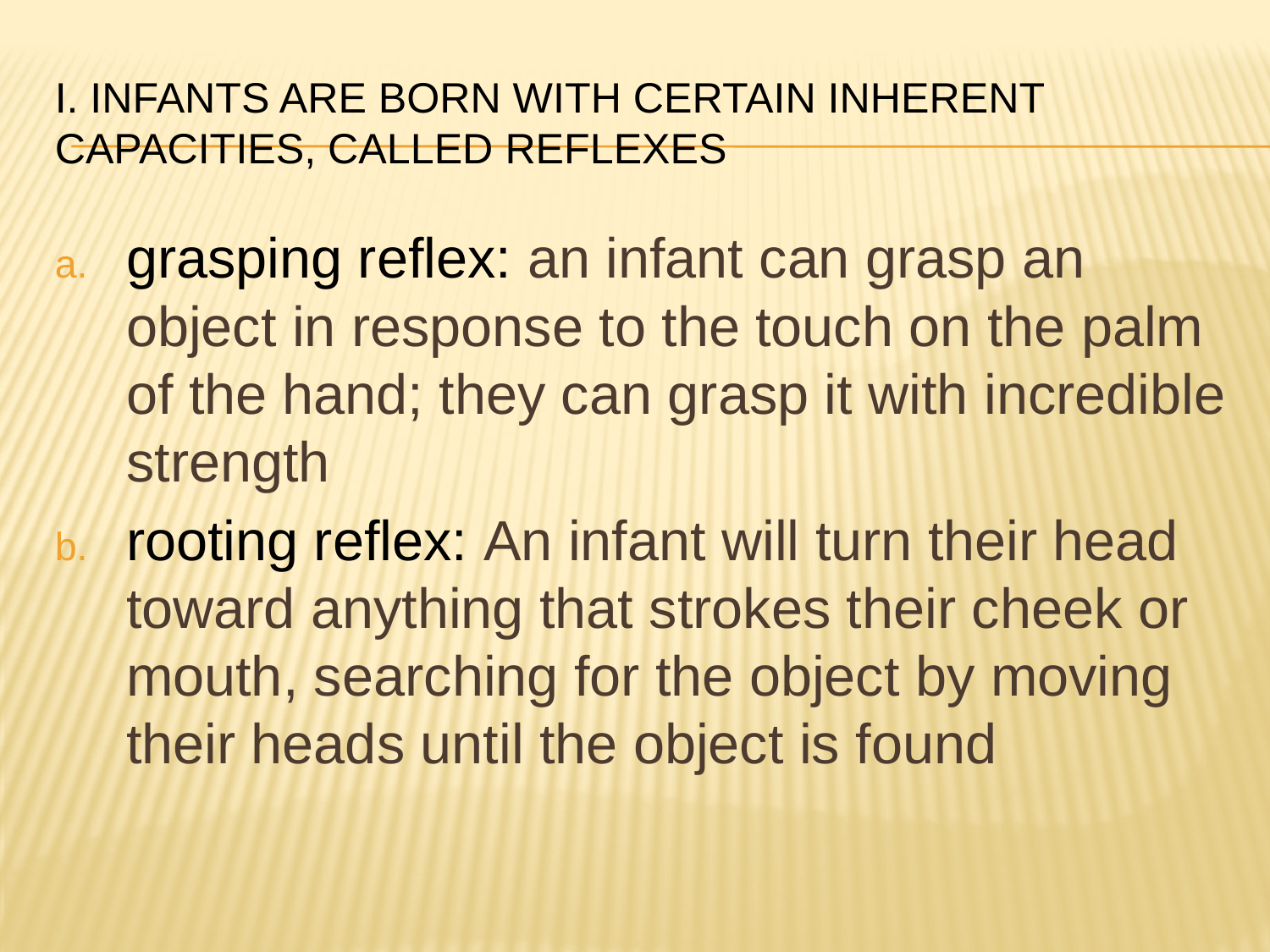

# I. Infants are born with certain inherent capacities, called reflexes
grasping reflex: an infant can grasp an object in response to the touch on the palm of the hand; they can grasp it with incredible strength
rooting reflex: An infant will turn their head toward anything that strokes their cheek or mouth, searching for the object by moving their heads until the object is found